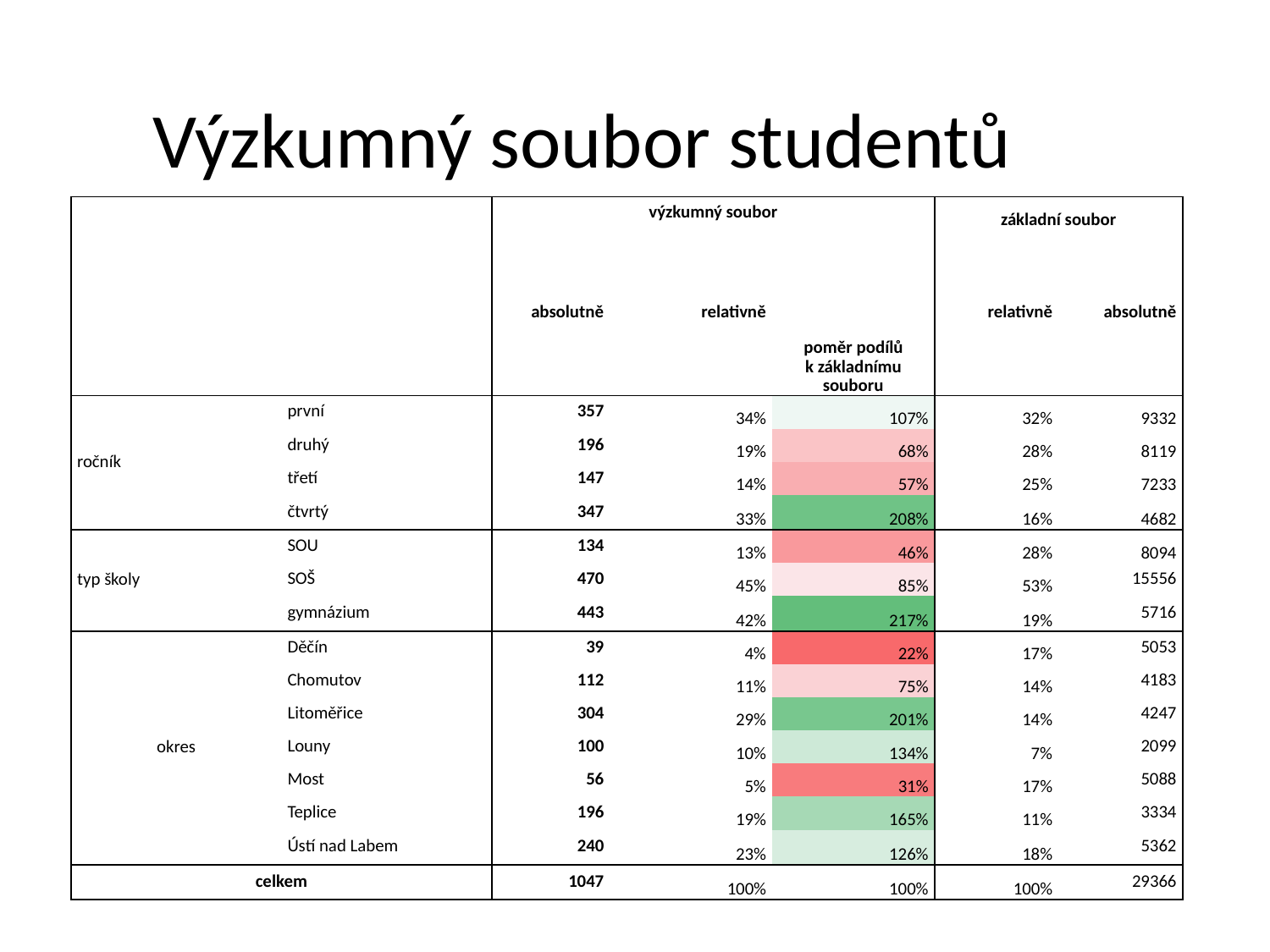

# Výzkumný soubor studentů
|  |  | výzkumný soubor |  |  | základní soubor |  |
| --- | --- | --- | --- | --- | --- | --- |
|  |  | absolutně | relativně | poměr podílů k základnímu souboru | relativně | absolutně |
| ročník | první | 357 | 34% | 107% | 32% | 9332 |
|  | druhý | 196 | 19% | 68% | 28% | 8119 |
|  | třetí | 147 | 14% | 57% | 25% | 7233 |
|  | čtvrtý | 347 | 33% | 208% | 16% | 4682 |
| typ školy | SOU | 134 | 13% | 46% | 28% | 8094 |
|  | SOŠ | 470 | 45% | 85% | 53% | 15556 |
|  | gymnázium | 443 | 42% | 217% | 19% | 5716 |
| okres | Děčín | 39 | 4% | 22% | 17% | 5053 |
|  | Chomutov | 112 | 11% | 75% | 14% | 4183 |
|  | Litoměřice | 304 | 29% | 201% | 14% | 4247 |
|  | Louny | 100 | 10% | 134% | 7% | 2099 |
|  | Most | 56 | 5% | 31% | 17% | 5088 |
|  | Teplice | 196 | 19% | 165% | 11% | 3334 |
|  | Ústí nad Labem | 240 | 23% | 126% | 18% | 5362 |
| celkem |  | 1047 | 100% | 100% | 100% | 29366 |